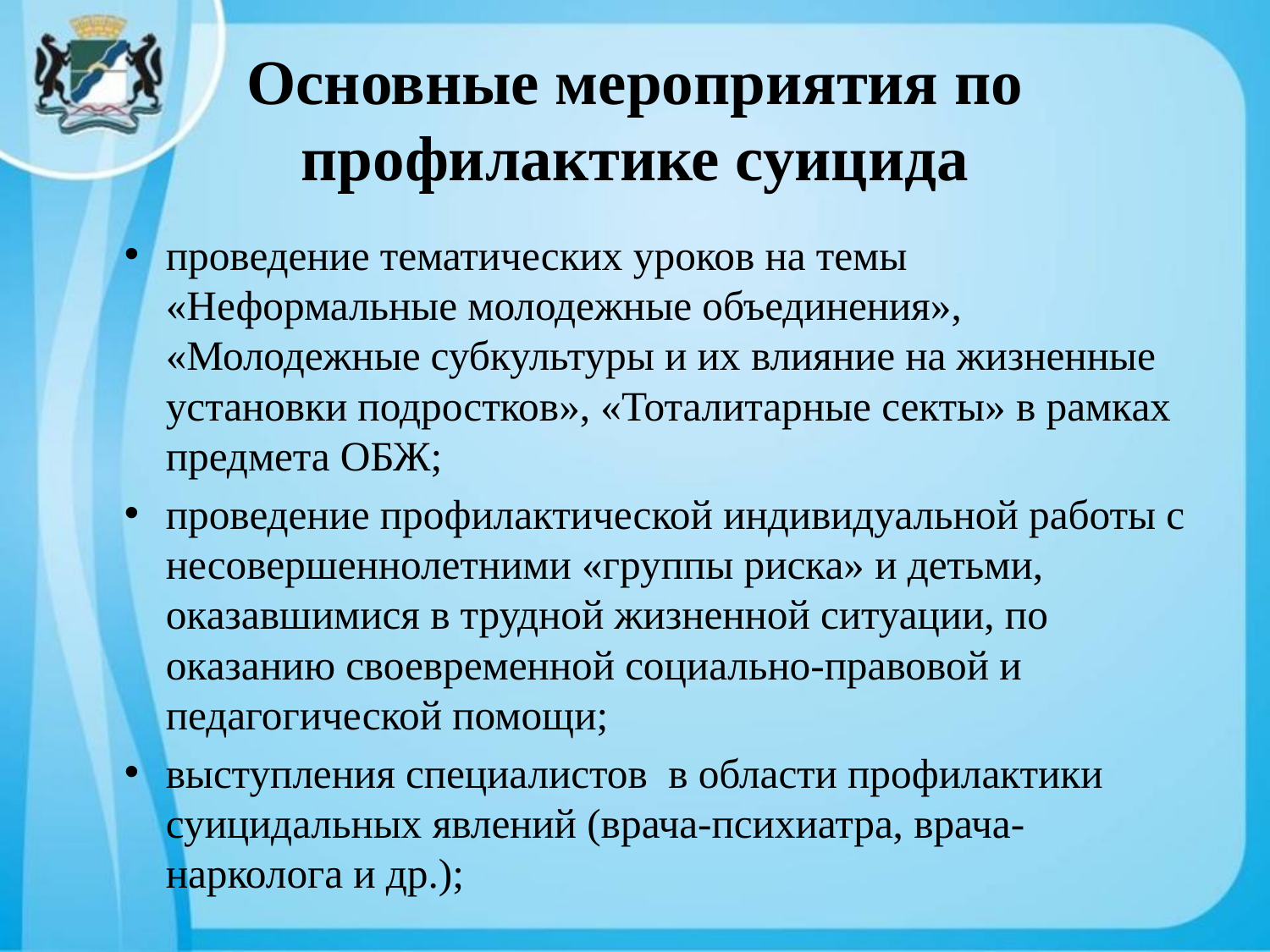

# Основные мероприятия по профилактике суицида
проведение тематических уроков на темы «Неформальные молодежные объединения», «Молодежные субкультуры и их влияние на жизненные установки подростков», «Тоталитарные секты» в рамках  предмета ОБЖ;
проведение профилактической индивидуальной работы с несовершеннолетними «группы риска» и детьми, оказавшимися в трудной жизненной ситуации, по оказанию своевременной социально-правовой и педагогической помощи;
выступления специалистов  в области профилактики суицидальных явлений (врача-психиатра, врача-нарколога и др.);